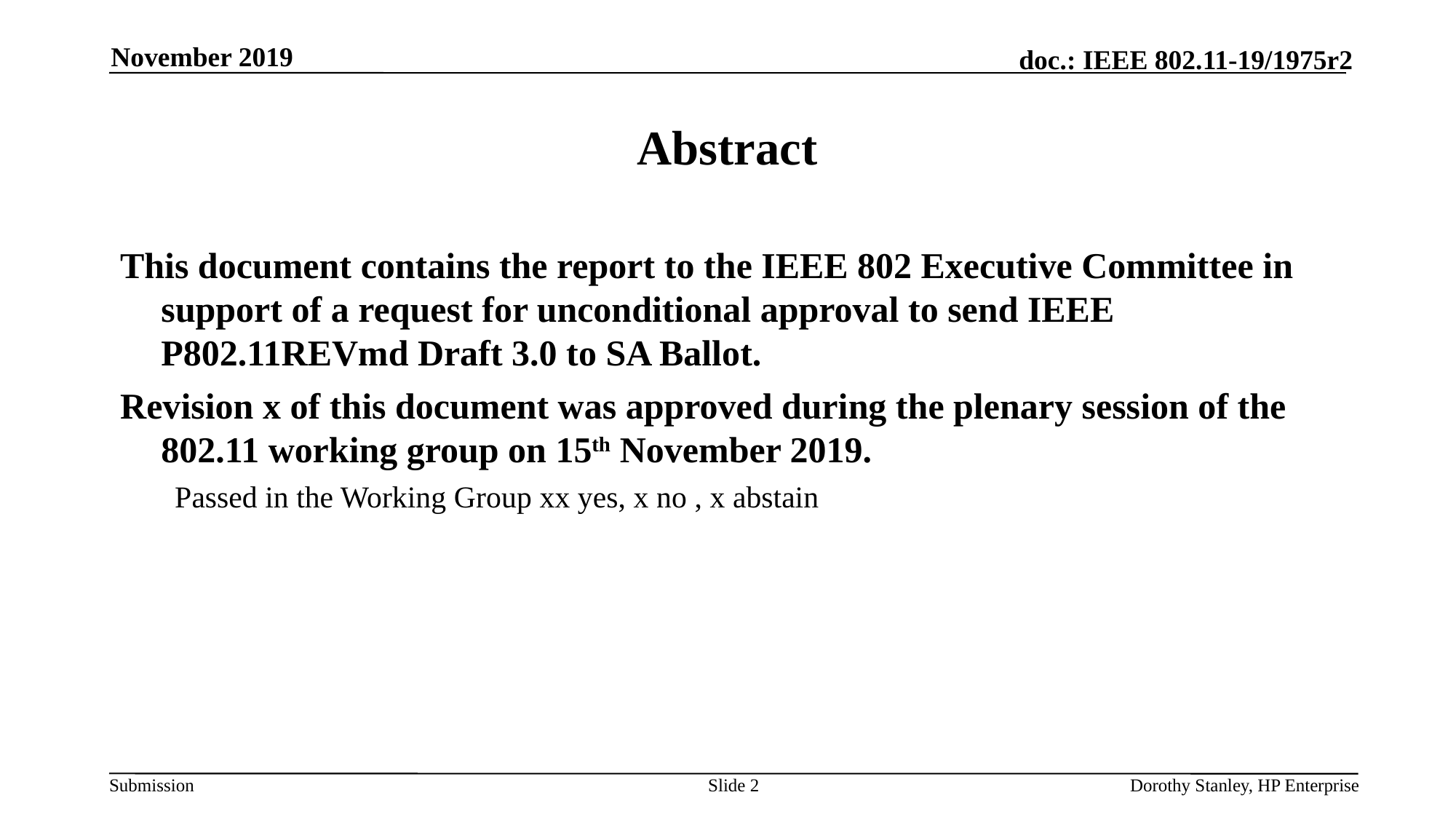

November 2019
# Abstract
This document contains the report to the IEEE 802 Executive Committee in support of a request for unconditional approval to send IEEE P802.11REVmd Draft 3.0 to SA Ballot.
Revision x of this document was approved during the plenary session of the 802.11 working group on 15th November 2019.
Passed in the Working Group xx yes, x no , x abstain
Slide 2
Dorothy Stanley, HP Enterprise